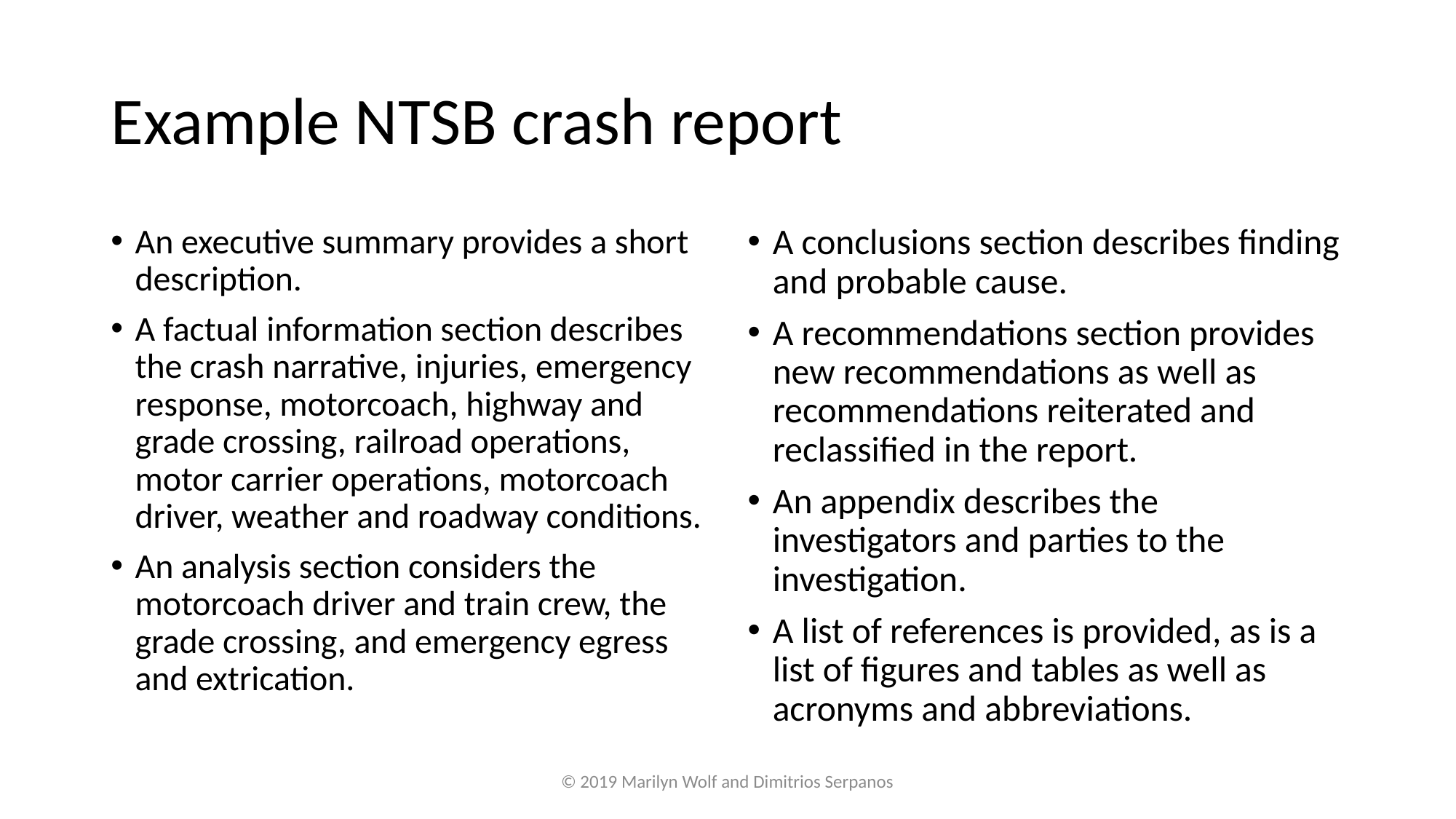

# Example NTSB crash report
An executive summary provides a short description.
A factual information section describes the crash narrative, injuries, emergency response, motorcoach, highway and grade crossing, railroad operations, motor carrier operations, motorcoach driver, weather and roadway conditions.
An analysis section considers the motorcoach driver and train crew, the grade crossing, and emergency egress and extrication.
A conclusions section describes finding and probable cause.
A recommendations section provides new recommendations as well as recommendations reiterated and reclassified in the report.
An appendix describes the investigators and parties to the investigation.
A list of references is provided, as is a list of figures and tables as well as acronyms and abbreviations.
© 2019 Marilyn Wolf and Dimitrios Serpanos